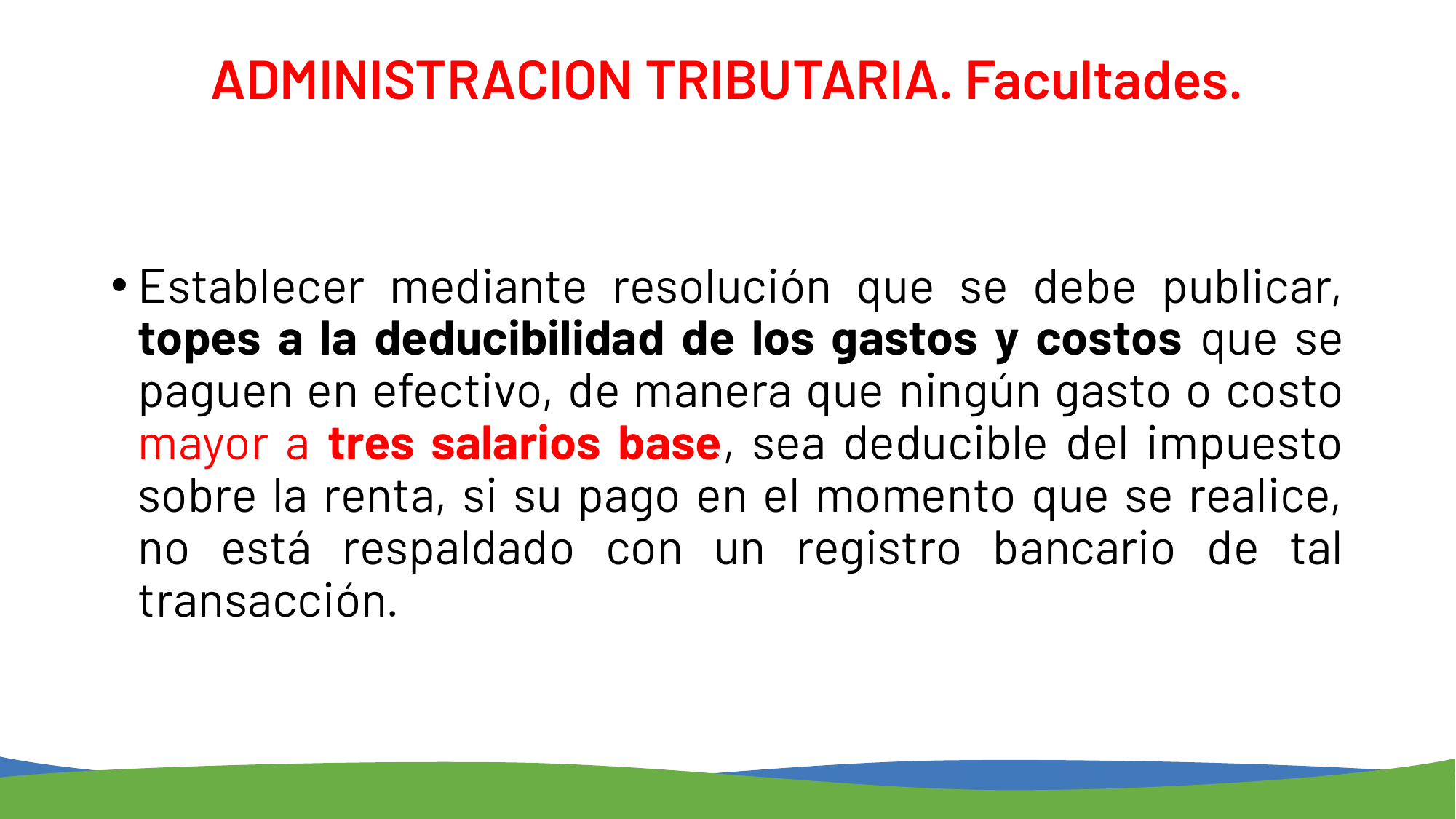

# ADMINISTRACION TRIBUTARIA. Facultades.

Establecer mediante resolución que se debe publicar, topes a la deducibilidad de los gastos y costos que se paguen en efectivo, de manera que ningún gasto o costo mayor a tres salarios base, sea deducible del impuesto sobre la renta, si su pago en el momento que se realice, no está respaldado con un registro bancario de tal transacción.